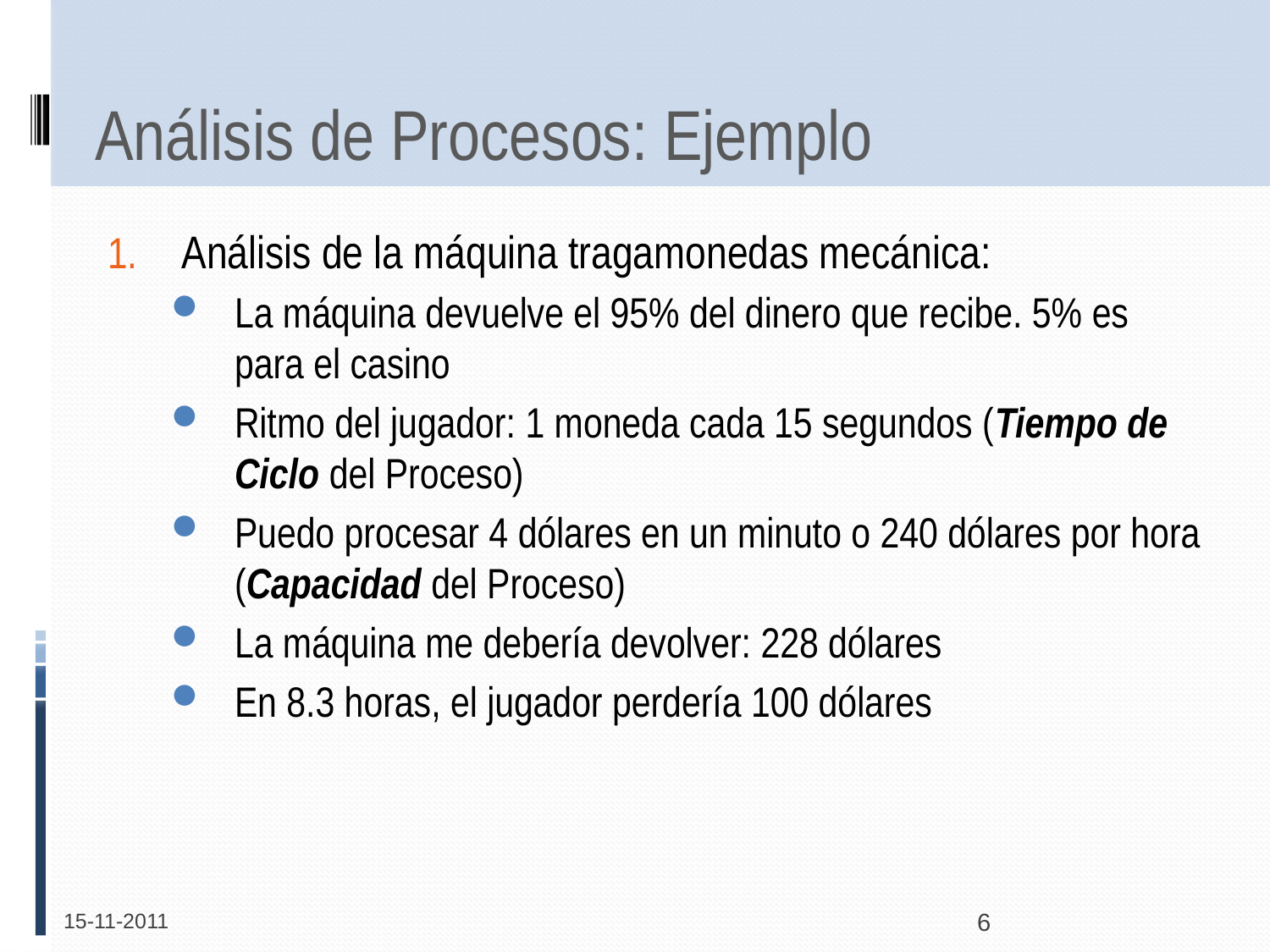

# Análisis de Procesos: Ejemplo
Análisis de la máquina tragamonedas mecánica:
La máquina devuelve el 95% del dinero que recibe. 5% es para el casino
Ritmo del jugador: 1 moneda cada 15 segundos (Tiempo de Ciclo del Proceso)
Puedo procesar 4 dólares en un minuto o 240 dólares por hora (Capacidad del Proceso)
La máquina me debería devolver: 228 dólares
En 8.3 horas, el jugador perdería 100 dólares

15-11-2011
6